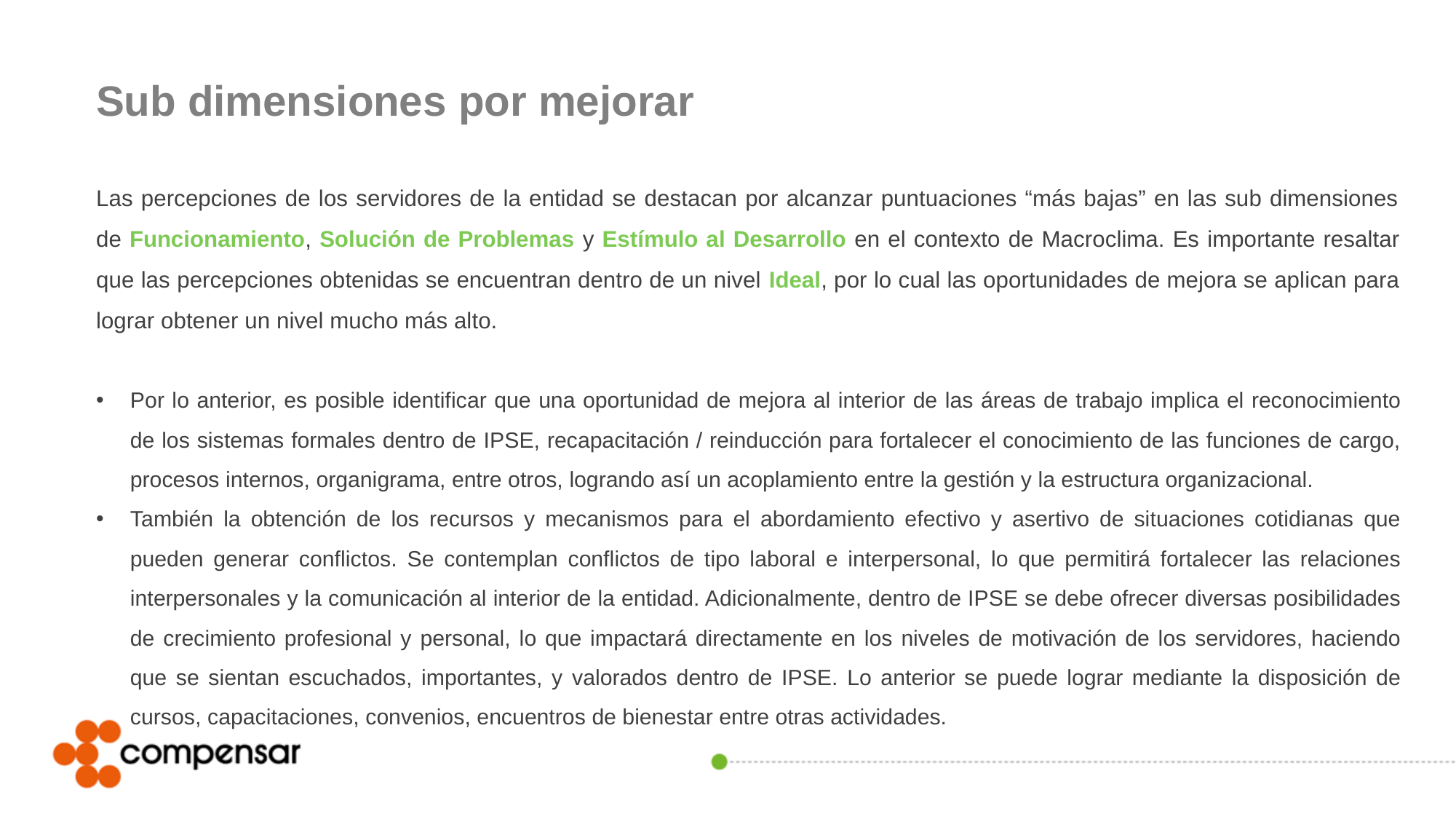

Sub dimensiones por mejorar
Las percepciones de los servidores de la entidad se destacan por alcanzar puntuaciones “más bajas” en las sub dimensiones de Funcionamiento, Solución de Problemas y Estímulo al Desarrollo en el contexto de Macroclima. Es importante resaltar que las percepciones obtenidas se encuentran dentro de un nivel Ideal, por lo cual las oportunidades de mejora se aplican para lograr obtener un nivel mucho más alto.

Por lo anterior, es posible identificar que una oportunidad de mejora al interior de las áreas de trabajo implica el reconocimiento de los sistemas formales dentro de IPSE, recapacitación / reinducción para fortalecer el conocimiento de las funciones de cargo, procesos internos, organigrama, entre otros, logrando así un acoplamiento entre la gestión y la estructura organizacional.
También la obtención de los recursos y mecanismos para el abordamiento efectivo y asertivo de situaciones cotidianas que pueden generar conflictos. Se contemplan conflictos de tipo laboral e interpersonal, lo que permitirá fortalecer las relaciones interpersonales y la comunicación al interior de la entidad. Adicionalmente, dentro de IPSE se debe ofrecer diversas posibilidades de crecimiento profesional y personal, lo que impactará directamente en los niveles de motivación de los servidores, haciendo que se sientan escuchados, importantes, y valorados dentro de IPSE. Lo anterior se puede lograr mediante la disposición de cursos, capacitaciones, convenios, encuentros de bienestar entre otras actividades.